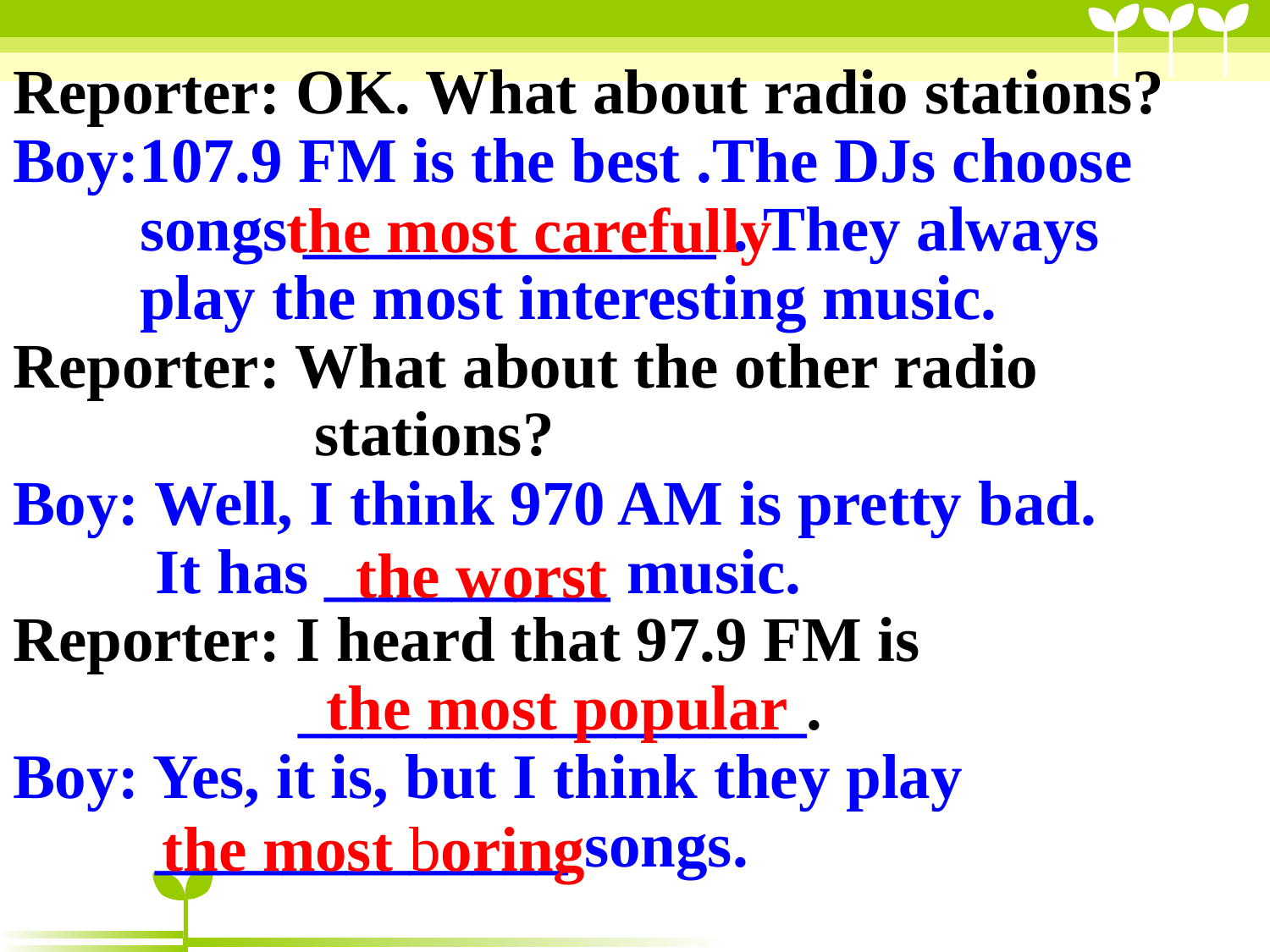

Reporter: OK. What about radio stations?
Boy:107.9 FM is the best .The DJs choose
        songs _____________ . They always
        play the most interesting music.
Reporter: What about the other radio
                   stations?
Boy: Well, I think 970 AM is pretty bad.
         It has _________ music.
Reporter: I heard that 97.9 FM is
                  ________________.
Boy: Yes, it is, but I think they play
         _____________ songs.
the most carefully
the worst
the most popular
the most boring